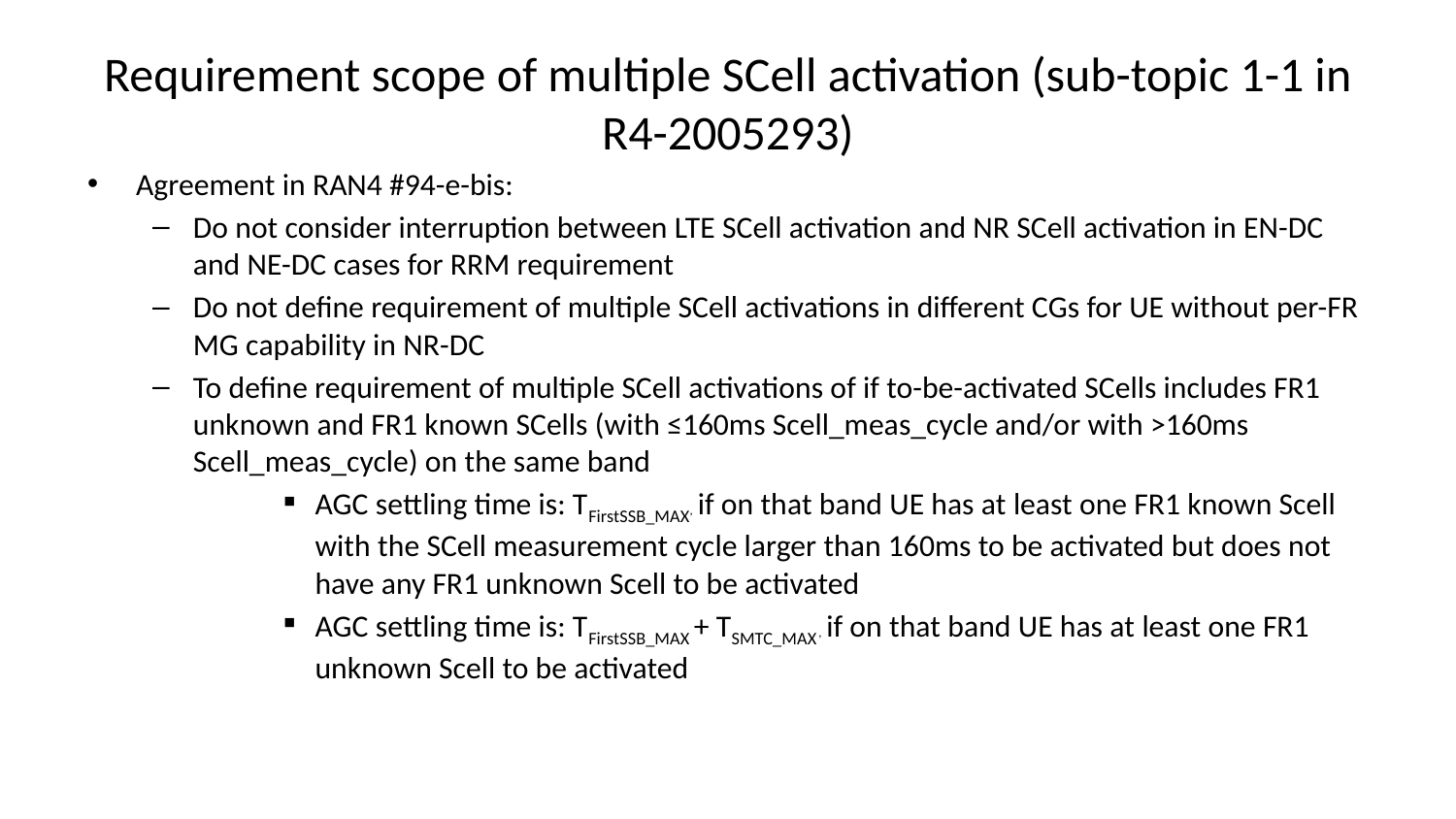

# Requirement scope of multiple SCell activation (sub-topic 1-1 in R4-2005293)
Agreement in RAN4 #94-e-bis:
Do not consider interruption between LTE SCell activation and NR SCell activation in EN-DC and NE-DC cases for RRM requirement
Do not define requirement of multiple SCell activations in different CGs for UE without per-FR MG capability in NR-DC
To define requirement of multiple SCell activations of if to-be-activated SCells includes FR1 unknown and FR1 known SCells (with ≤160ms Scell_meas_cycle and/or with >160ms Scell_meas_cycle) on the same band
AGC settling time is: TFirstSSB_MAX,  if on that band UE has at least one FR1 known Scell with the SCell measurement cycle larger than 160ms to be activated but does not have any FR1 unknown Scell to be activated
AGC settling time is: TFirstSSB_MAX + TSMTC_MAX ,  if on that band UE has at least one FR1 unknown Scell to be activated